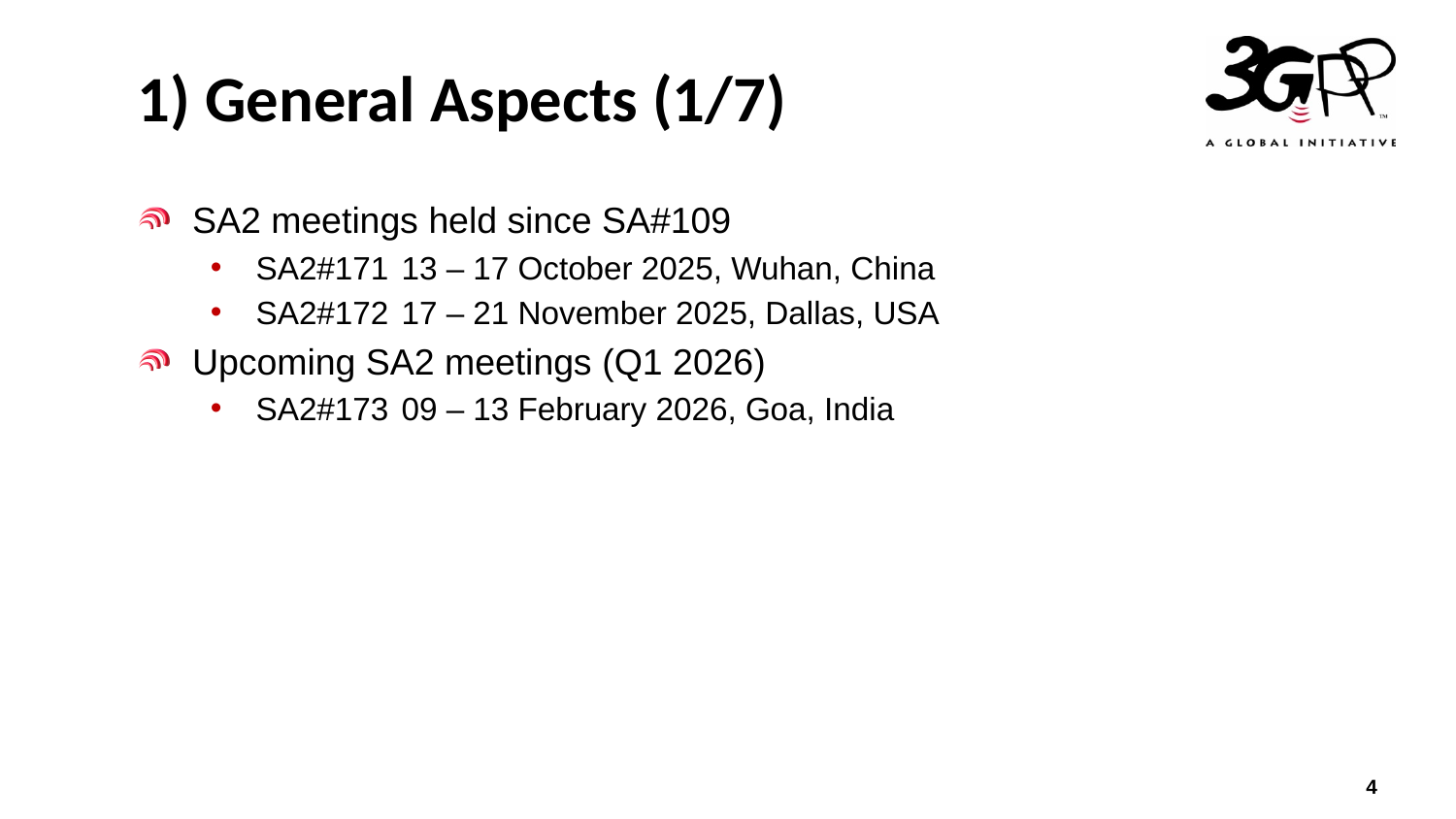

# 1) General Aspects (1/7)
SA2 meetings held since SA#109
SA2#171	13 – 17 October 2025, Wuhan, China
SA2#172	17 – 21 November 2025, Dallas, USA
Upcoming SA2 meetings (Q1 2026)
SA2#173	09 – 13 February 2026, Goa, India